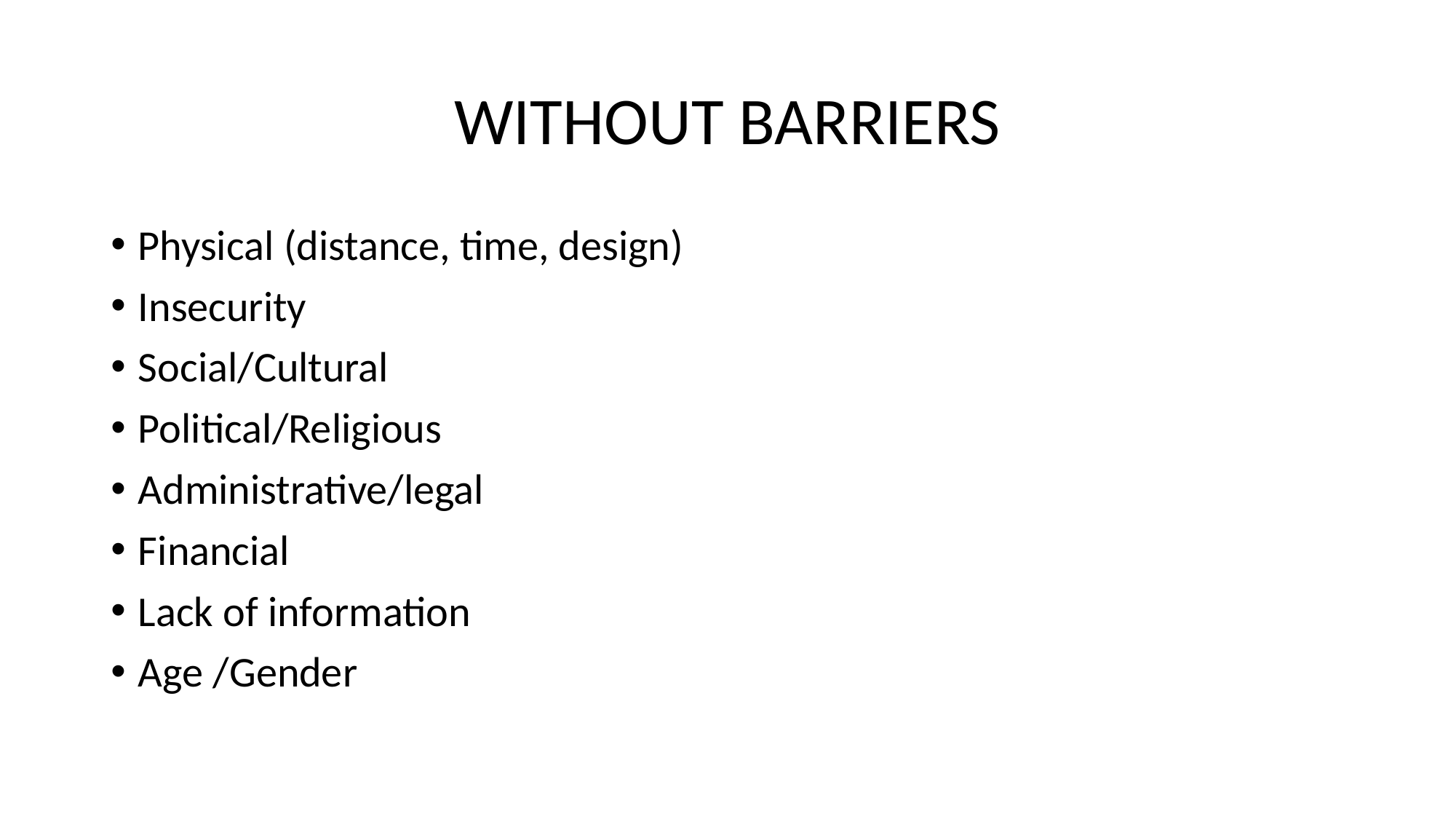

# WITHOUT BARRIERS
Physical (distance, time, design)
Insecurity
Social/Cultural
Political/Religious
Administrative/legal
Financial
Lack of information
Age /Gender